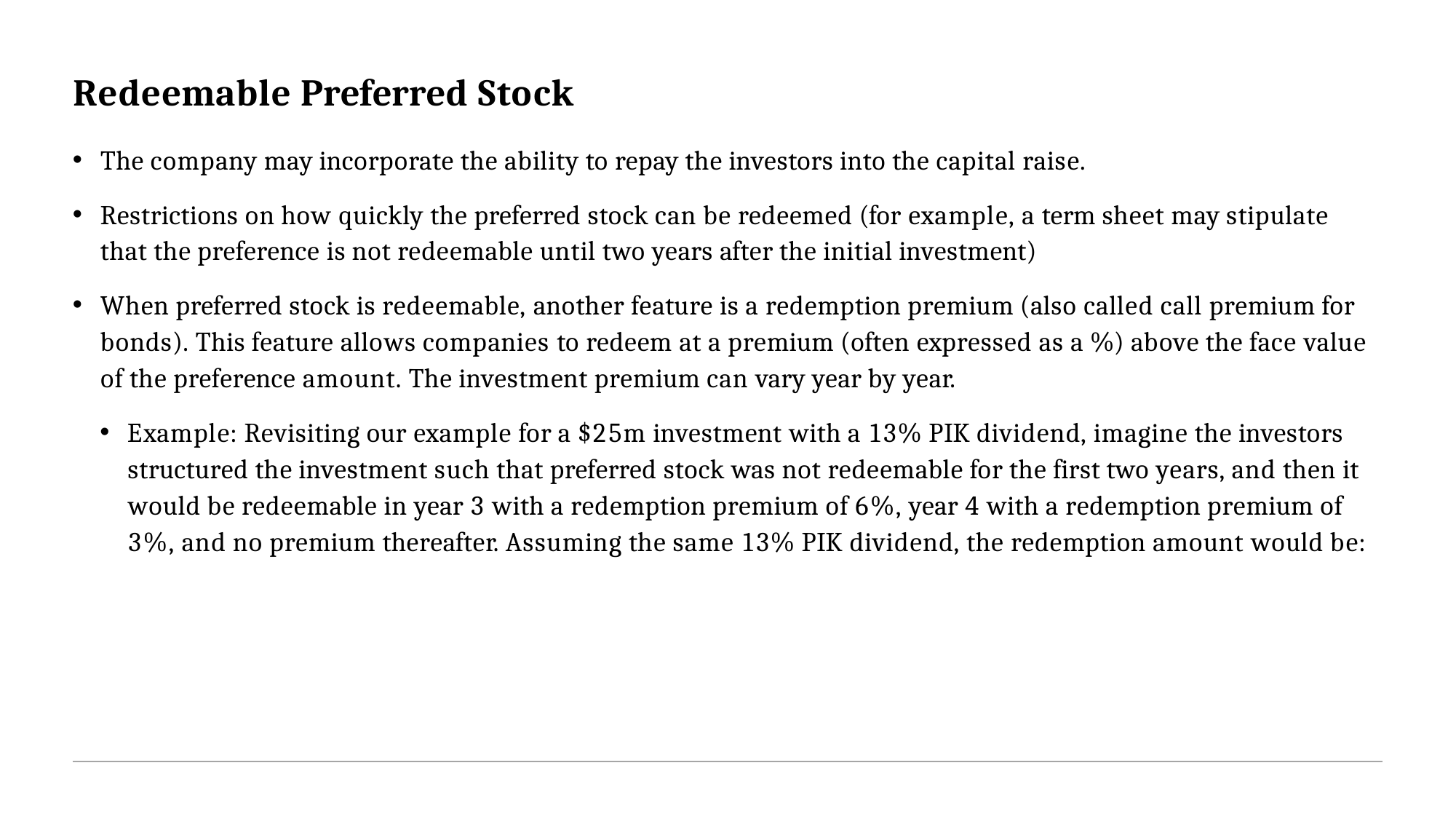

# Redeemable Preferred Stock
The company may incorporate the ability to repay the investors into the capital raise.
Restrictions on how quickly the preferred stock can be redeemed (for example, a term sheet may stipulate  that the preference is not redeemable until two years after the initial investment)
When preferred stock is redeemable, another feature is a redemption premium (also called call premium for  bonds). This feature allows companies to redeem at a premium (often expressed as a %) above the face value  of the preference amount. The investment premium can vary year by year.
Example: Revisiting our example for a $25m investment with a 13% PIK dividend, imagine the investors  structured the investment such that preferred stock was not redeemable for the first two years, and then it  would be redeemable in year 3 with a redemption premium of 6%, year 4 with a redemption premium of  3%, and no premium thereafter. Assuming the same 13% PIK dividend, the redemption amount would be: